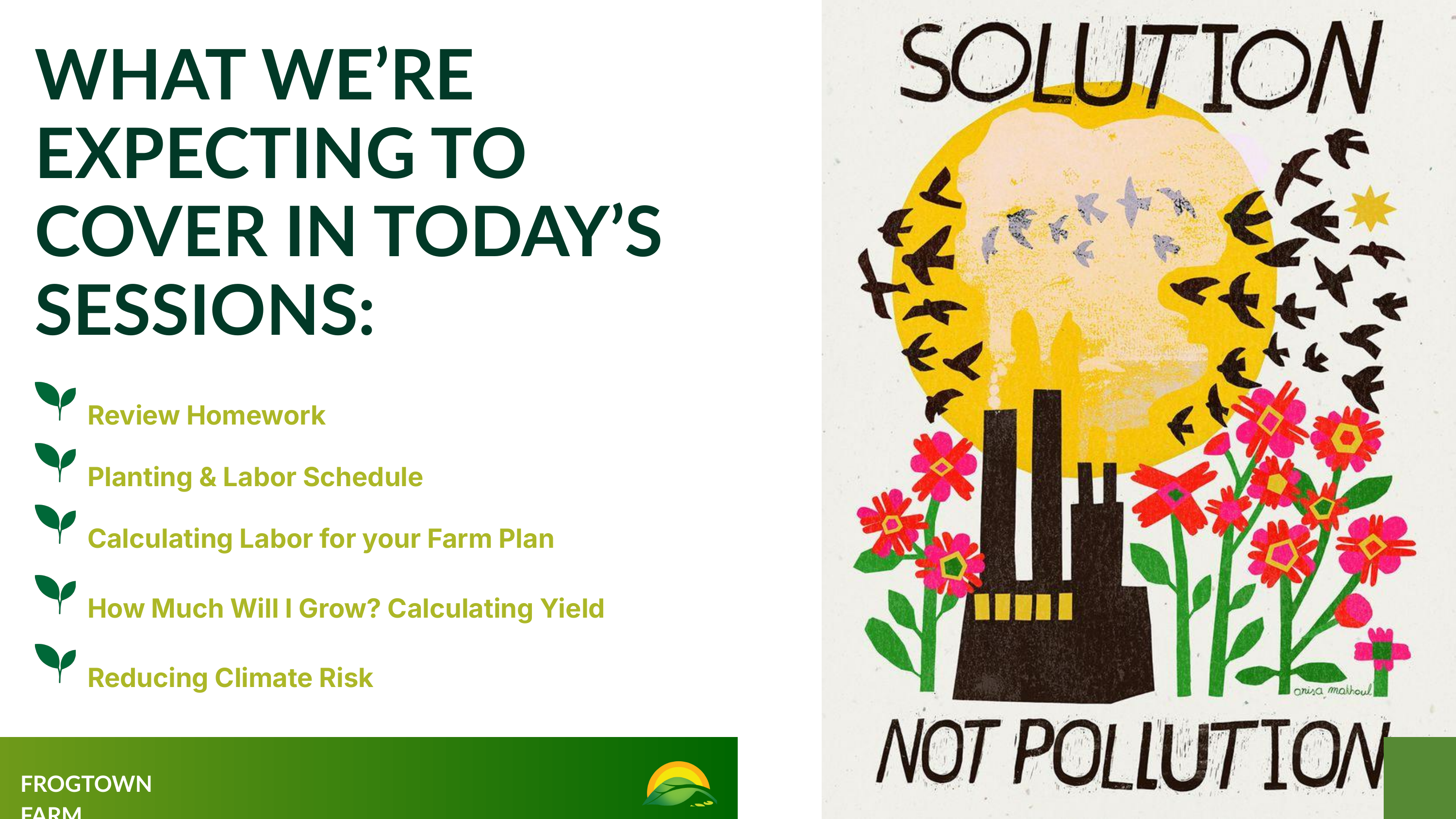

WHAT WE’RE EXPECTING TO COVER IN TODAY’S SESSIONS:

Review Homework

Planting & Labor Schedule

Calculating Labor for your Farm Plan

How Much Will I Grow? Calculating Yield

Reducing Climate Risk

FROGTOWN FARM